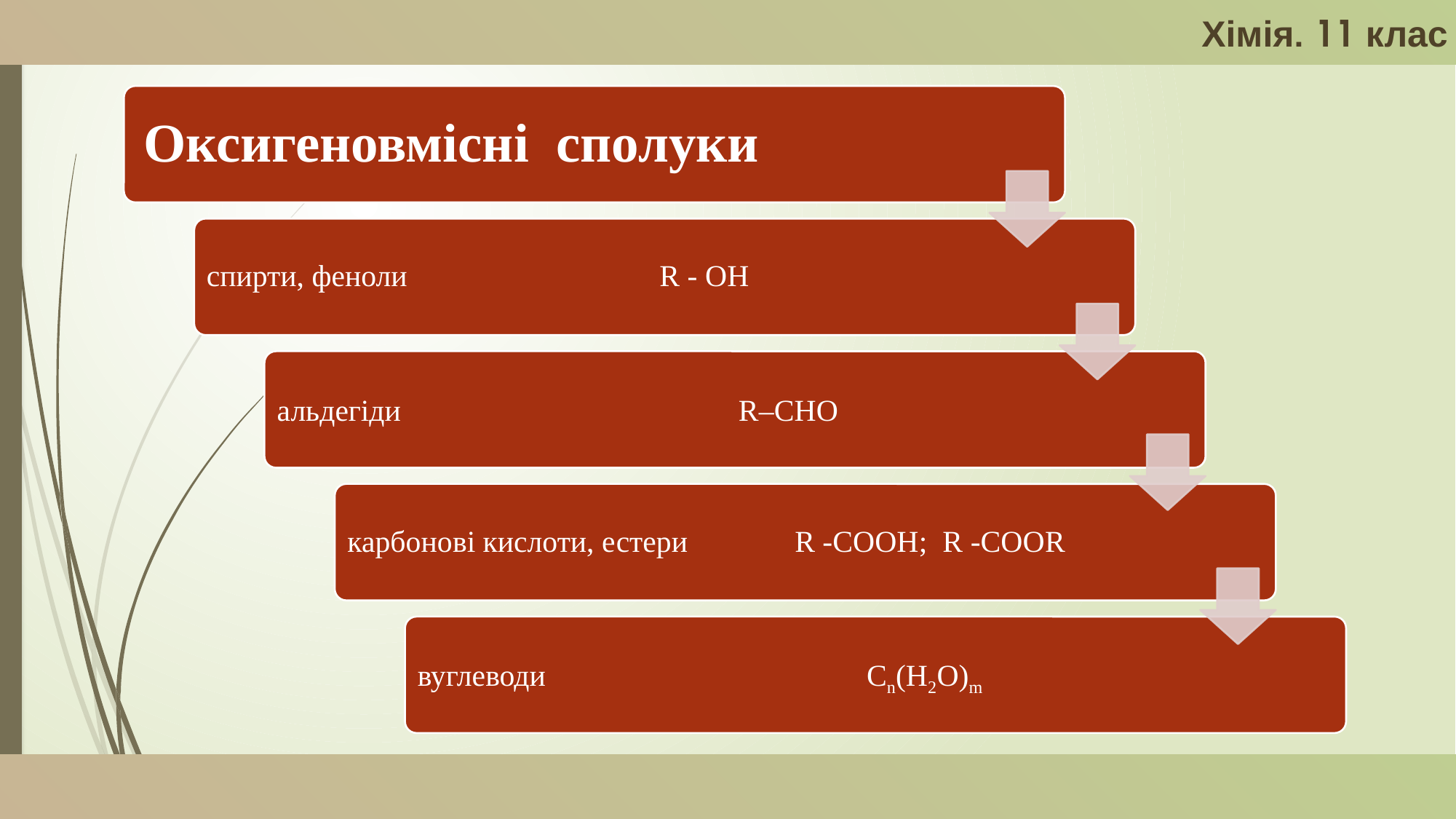

Хімія. 11 клас
Оксигеновмісні  сполуки
спирти, феноли                                 R - OH
альдегіди                                            R–СНО
карбонові кислоти, естери              R -СООН;  R -СООR
вуглеводи                                          Сn(H2O)m